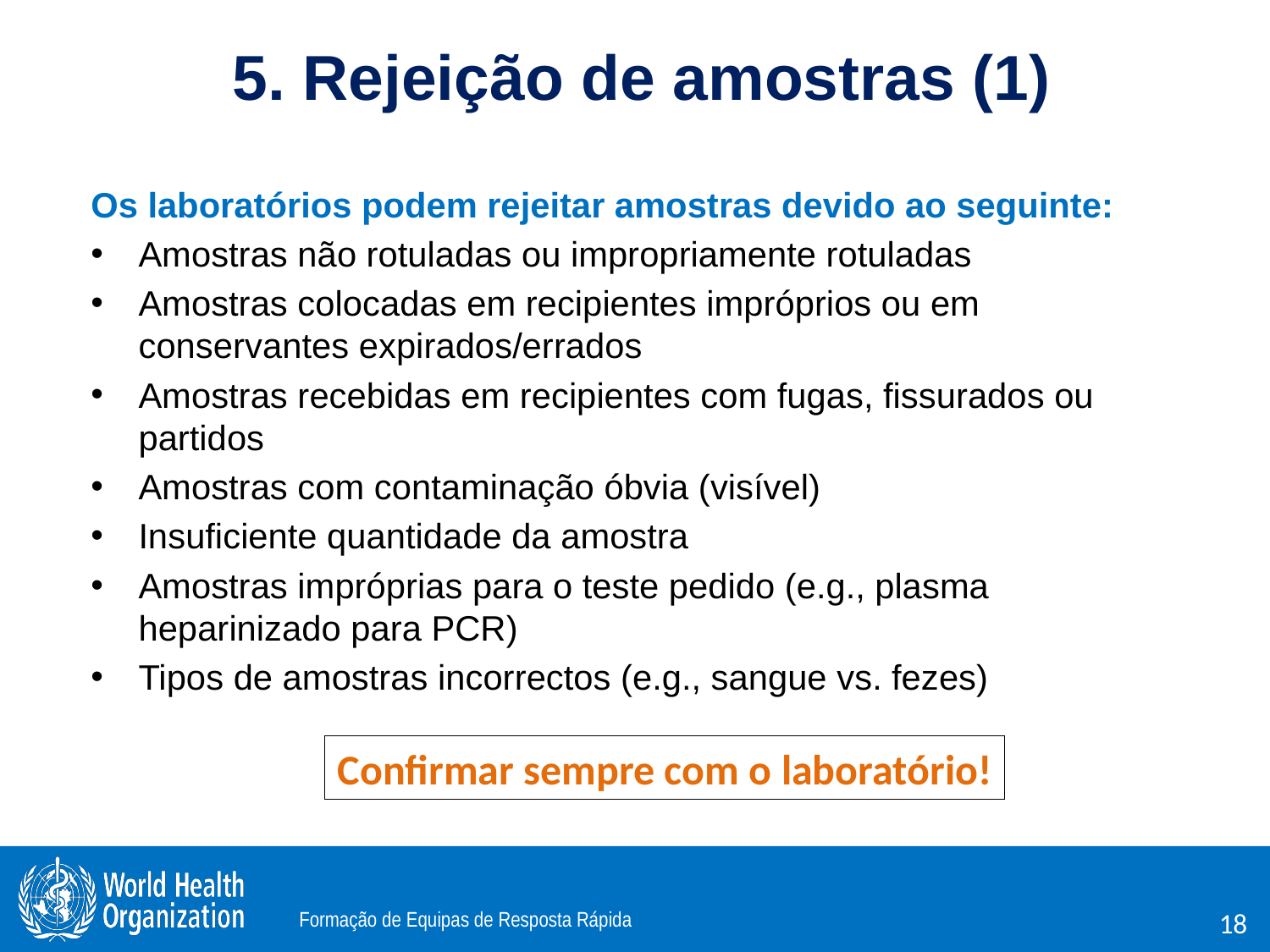

# 5. Rejeição de amostras (1)
Os laboratórios podem rejeitar amostras devido ao seguinte:
Amostras não rotuladas ou impropriamente rotuladas
Amostras colocadas em recipientes impróprios ou em conservantes expirados/errados
Amostras recebidas em recipientes com fugas, fissurados ou partidos
Amostras com contaminação óbvia (visível)
Insuficiente quantidade da amostra
Amostras impróprias para o teste pedido (e.g., plasma heparinizado para PCR)
Tipos de amostras incorrectos (e.g., sangue vs. fezes)

Confirmar sempre com o laboratório!